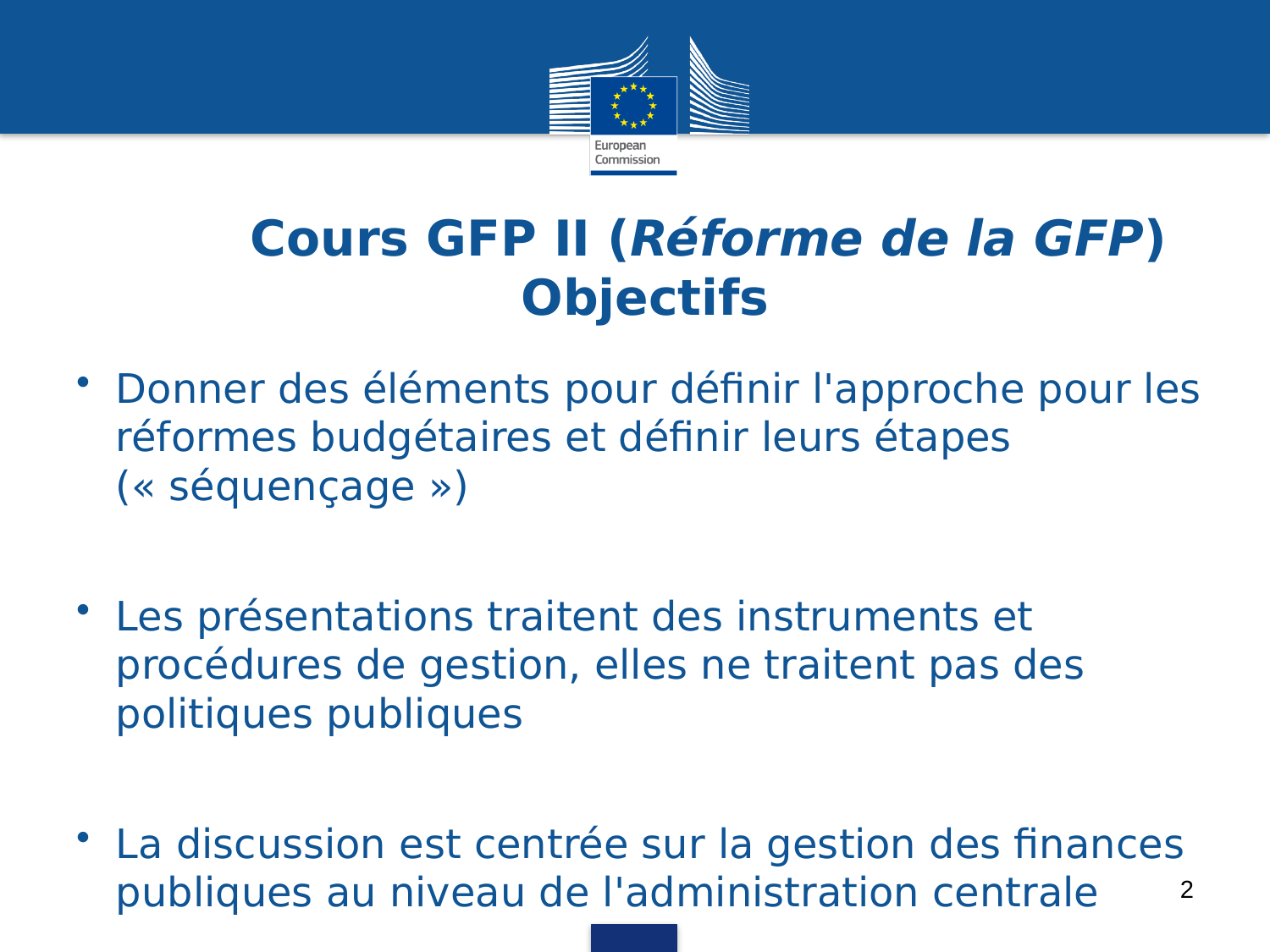

# Cours GFP II (Réforme de la GFP) Objectifs
Donner des éléments pour définir l'approche pour les réformes budgétaires et définir leurs étapes (« séquençage »)

Les présentations traitent des instruments et procédures de gestion, elles ne traitent pas des politiques publiques

La discussion est centrée sur la gestion des finances publiques au niveau de l'administration centrale

2